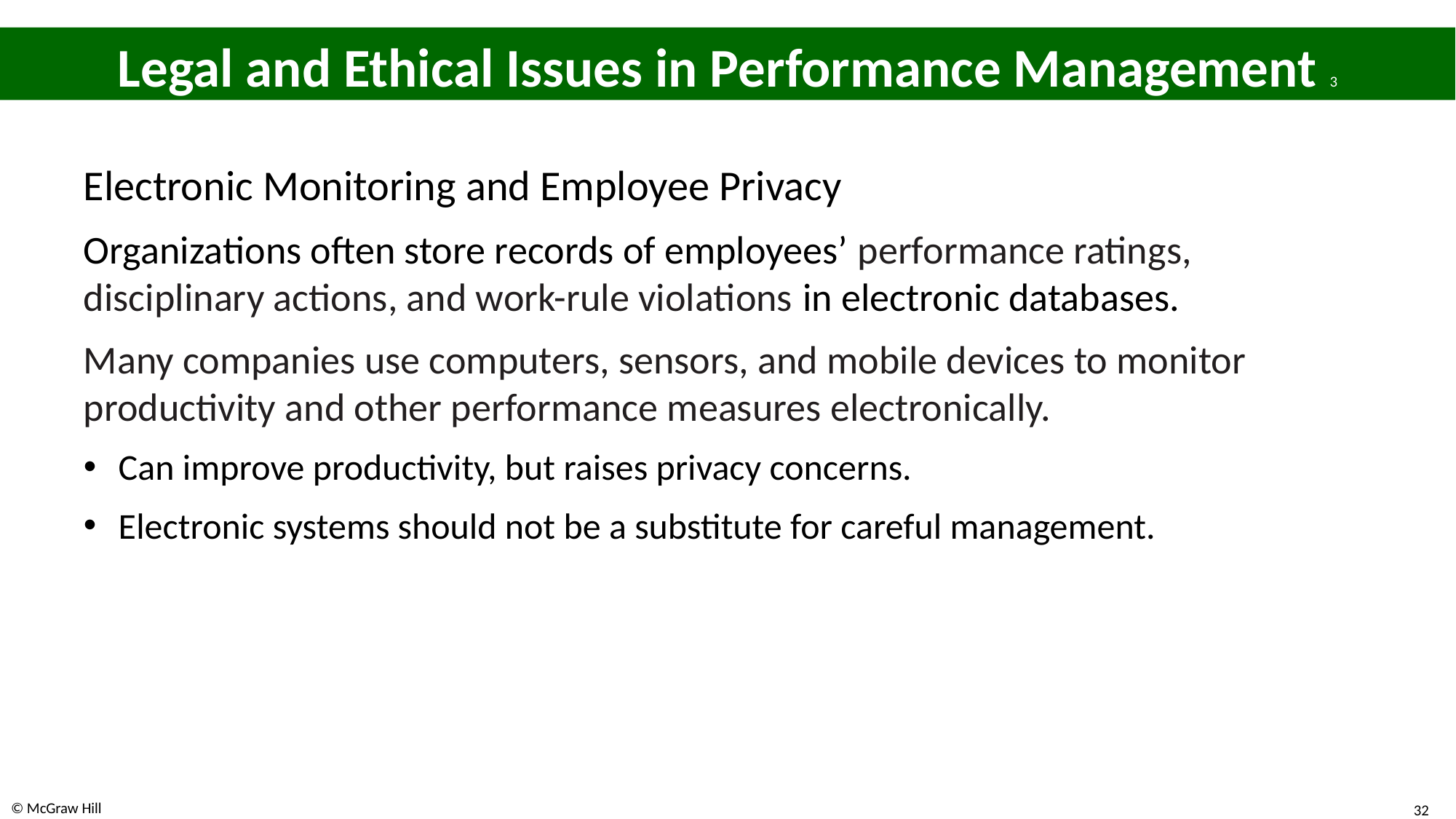

# Legal and Ethical Issues in Performance Management 3
Electronic Monitoring and Employee Privacy
Organizations often store records of employees’ performance ratings, disciplinary actions, and work-rule violations in electronic databases.
Many companies use computers, sensors, and mobile devices to monitor productivity and other performance measures electronically.
Can improve productivity, but raises privacy concerns.
Electronic systems should not be a substitute for careful management.